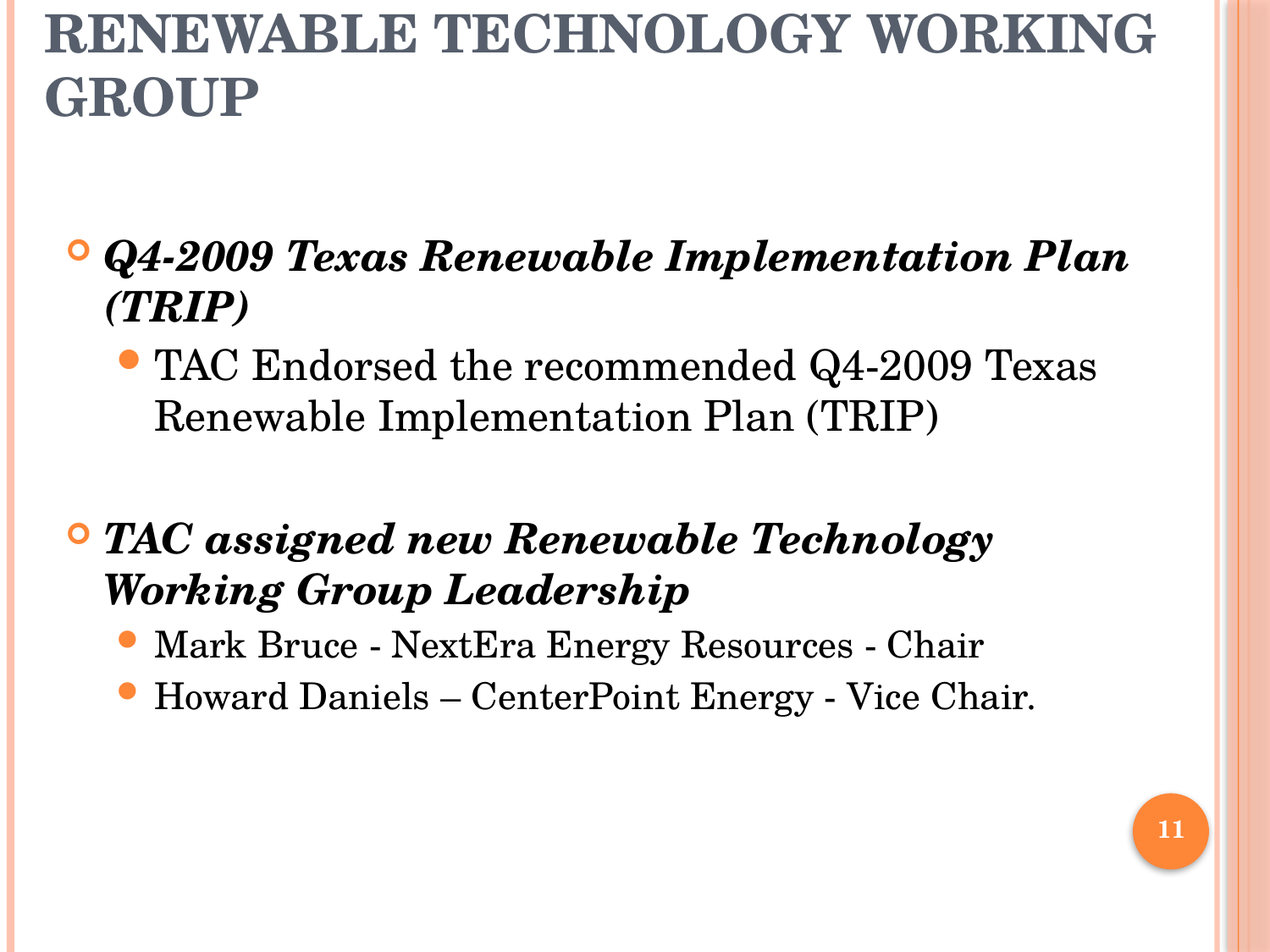

# Renewable Technology Working Group
Q4-2009 Texas Renewable Implementation Plan (TRIP)
TAC Endorsed the recommended Q4-2009 Texas Renewable Implementation Plan (TRIP)

TAC assigned new Renewable Technology Working Group Leadership
Mark Bruce - NextEra Energy Resources - Chair
Howard Daniels – CenterPoint Energy - Vice Chair.

11